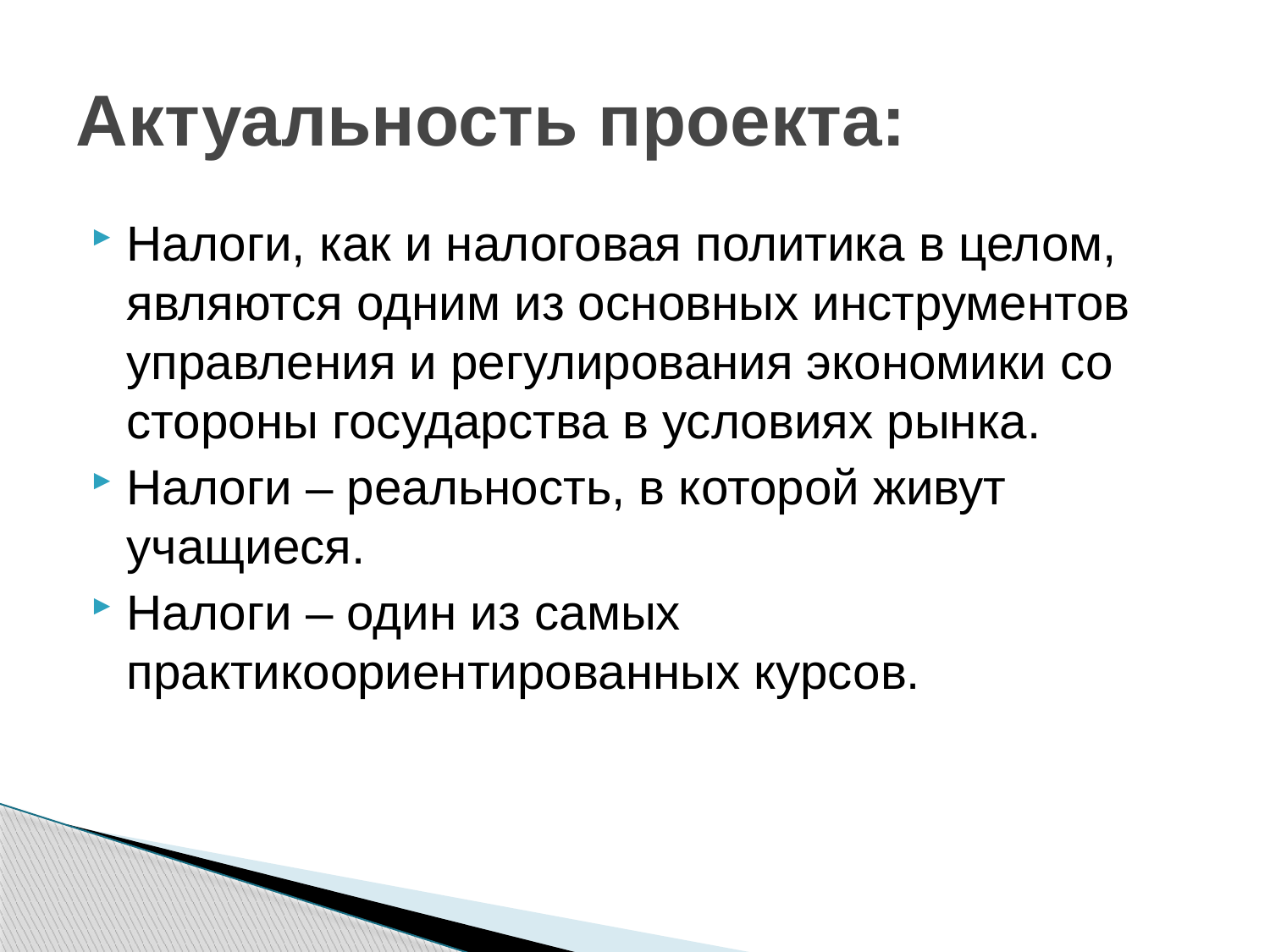

# Актуальность проекта:
Налоги, как и налоговая политика в целом, являются одним из основных инструментов управления и регулирования экономики со стороны государства в условиях рынка.
Налоги – реальность, в которой живут учащиеся.
Налоги – один из самых практикоориентированных курсов.